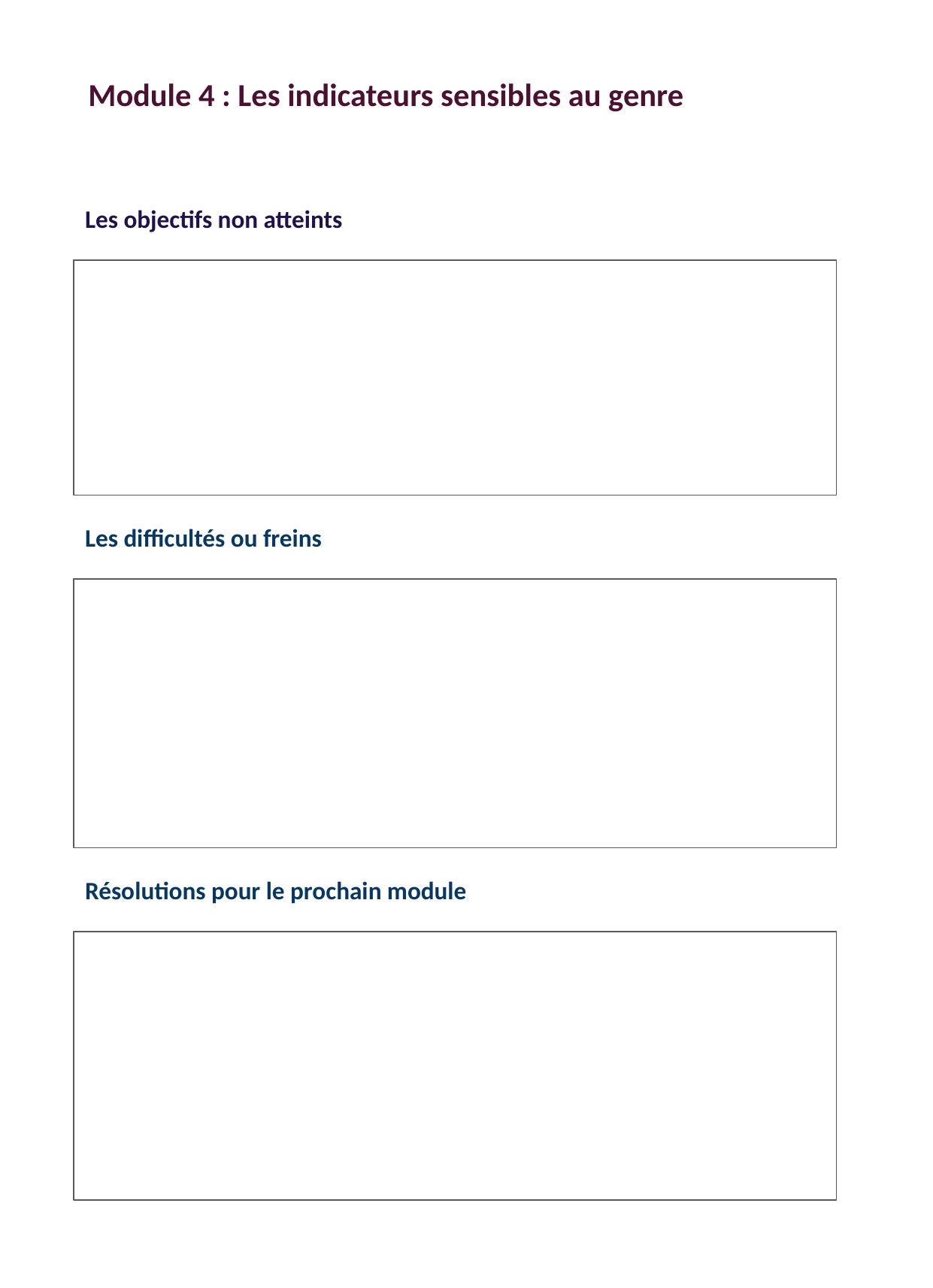

# Module 4 : Les indicateurs sensibles au genre
Les objectifs non atteints

Les difficultés ou freins

Résolutions pour le prochain module